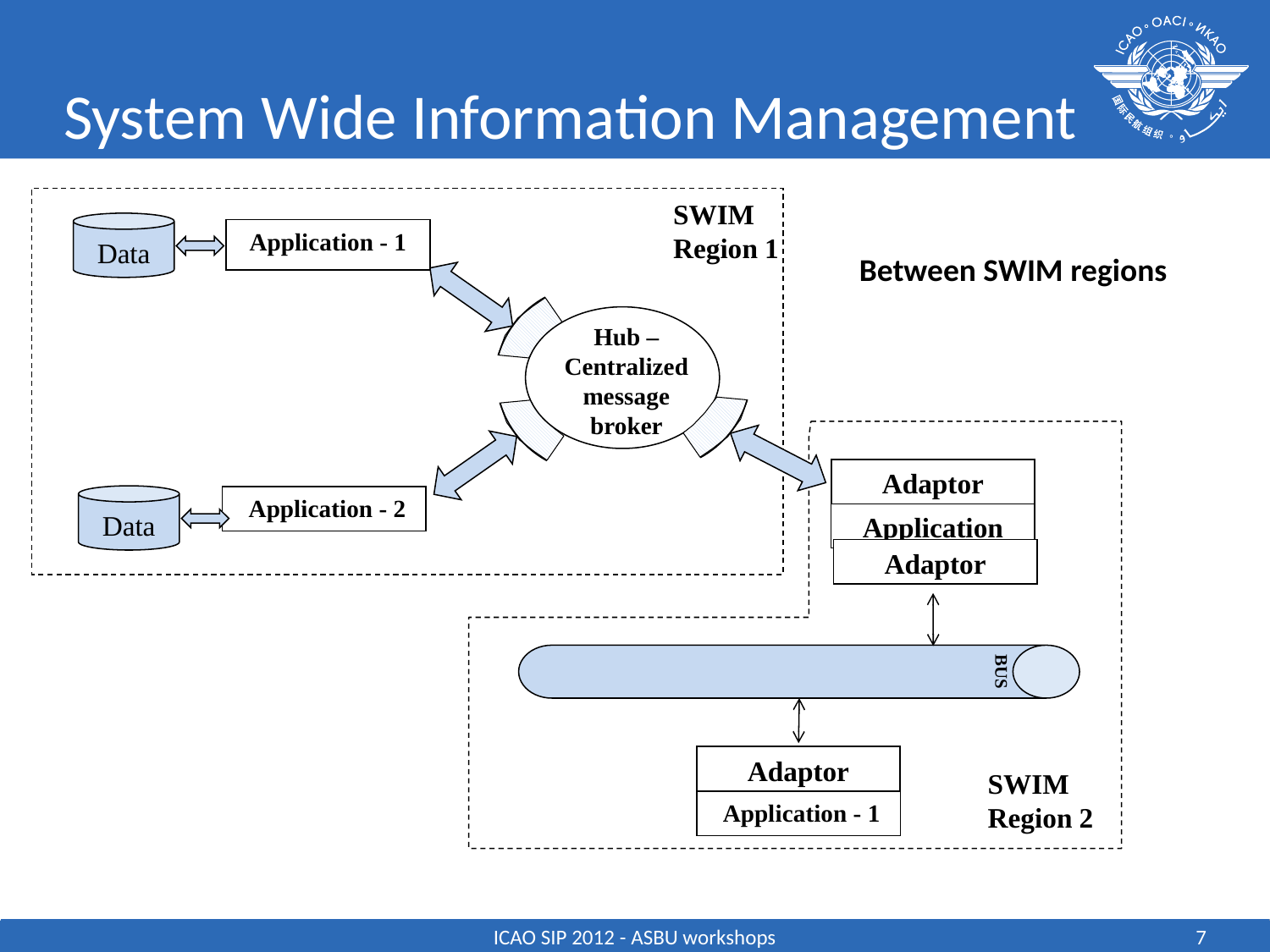

# System Wide Information Management

SWIM Region 1
Data

Application - 1
Between SWIM regions

Hub – Centralized message broker

BUS

Adaptor

 Application

Adaptor

Data

 Application - 2

Adaptor

 Application - 1

SWIM Region 2
ICAO SIP 2012 - ASBU workshops
7